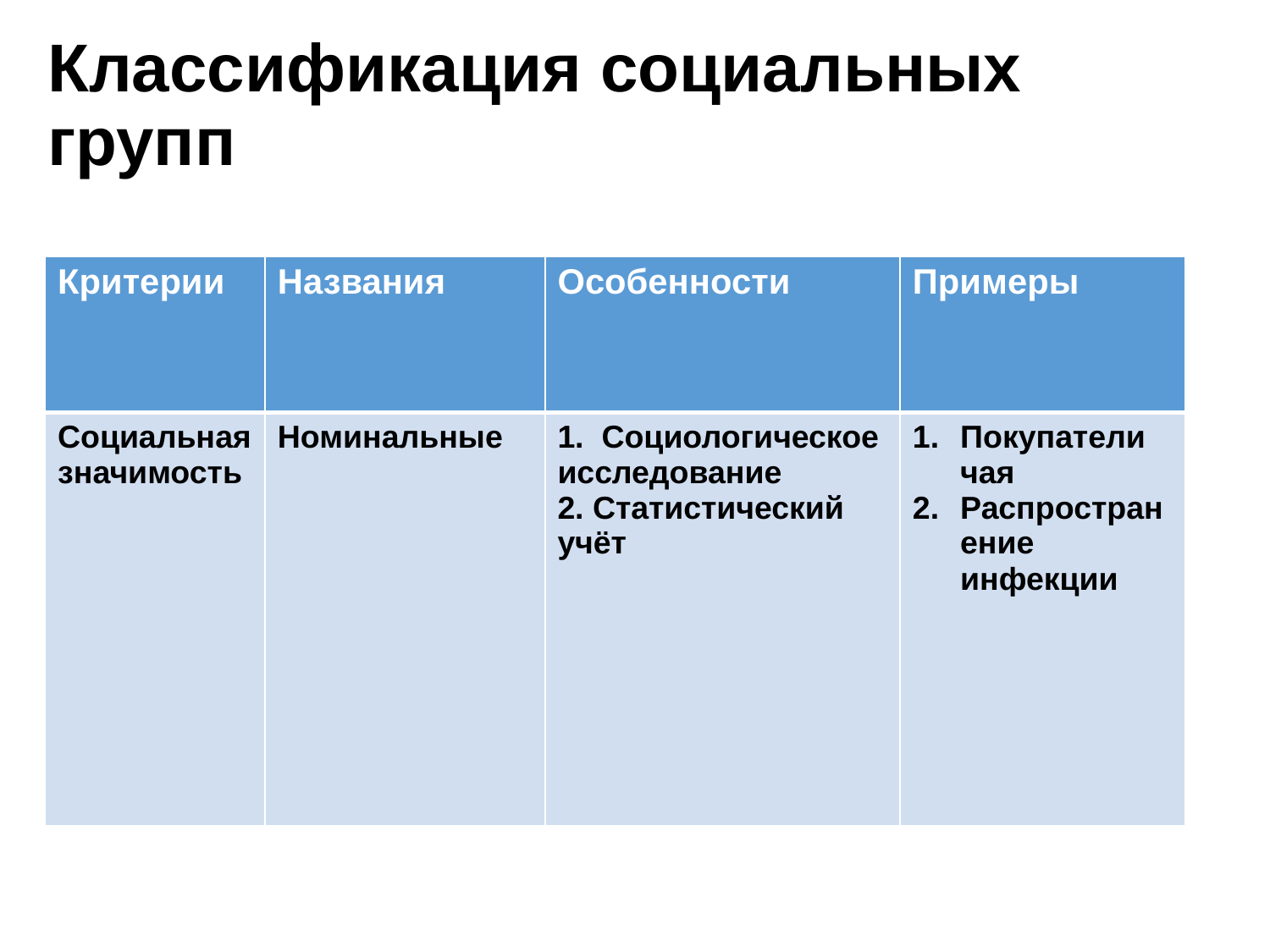

# Классификация социальных групп
| Критерии | Названия | Особенности | Примеры |
| --- | --- | --- | --- |
| Социальная значимость | Номинальные | 1. Социологическое исследование 2. Статистический учёт | Покупатели чая Распространение инфекции |